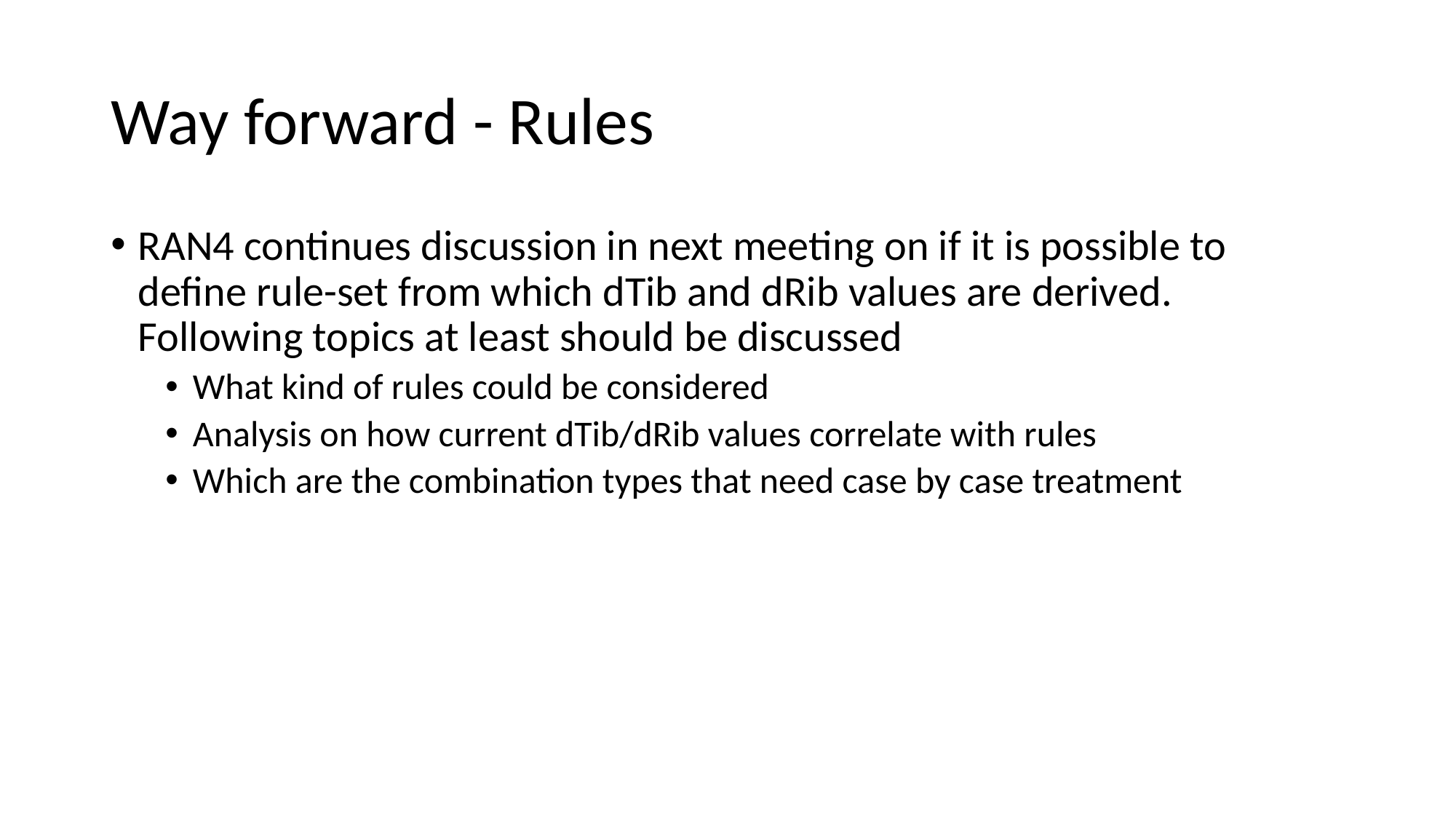

# Way forward - Rules
RAN4 continues discussion in next meeting on if it is possible to define rule-set from which dTib and dRib values are derived. Following topics at least should be discussed
What kind of rules could be considered
Analysis on how current dTib/dRib values correlate with rules
Which are the combination types that need case by case treatment